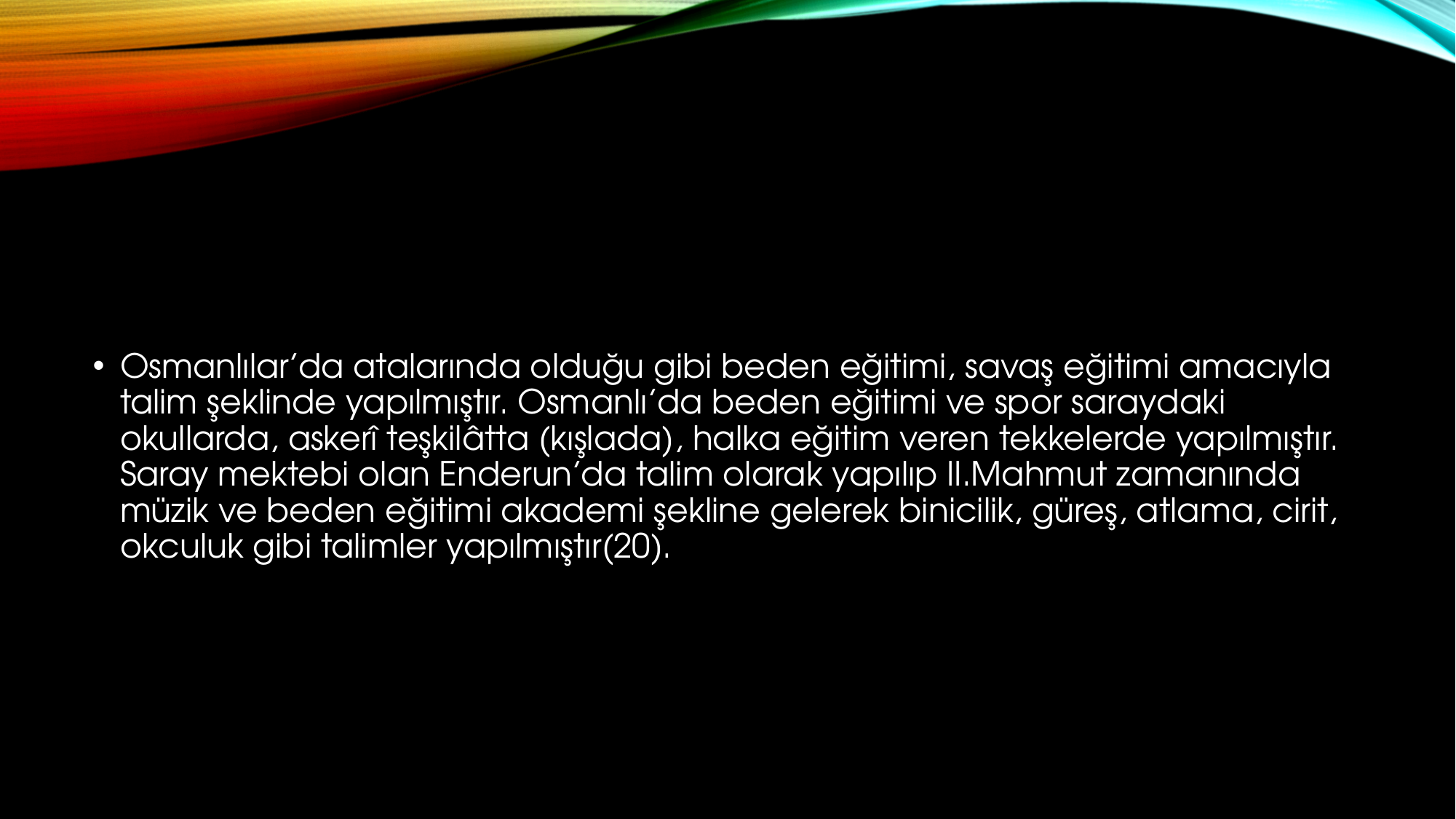

#
Osmanlılar’da atalarında olduğu gibi beden eğitimi, savaş eğitimi amacıyla talim şeklinde yapılmıştır. Osmanlı’da beden eğitimi ve spor saraydaki okullarda, askerî teşkilâtta (kışlada), halka eğitim veren tekkelerde yapılmıştır. Saray mektebi olan Enderun’da talim olarak yapılıp II.Mahmut zamanında müzik ve beden eğitimi akademi şekline gelerek binicilik, güreş, atlama, cirit, okculuk gibi talimler yapılmıştır(20).